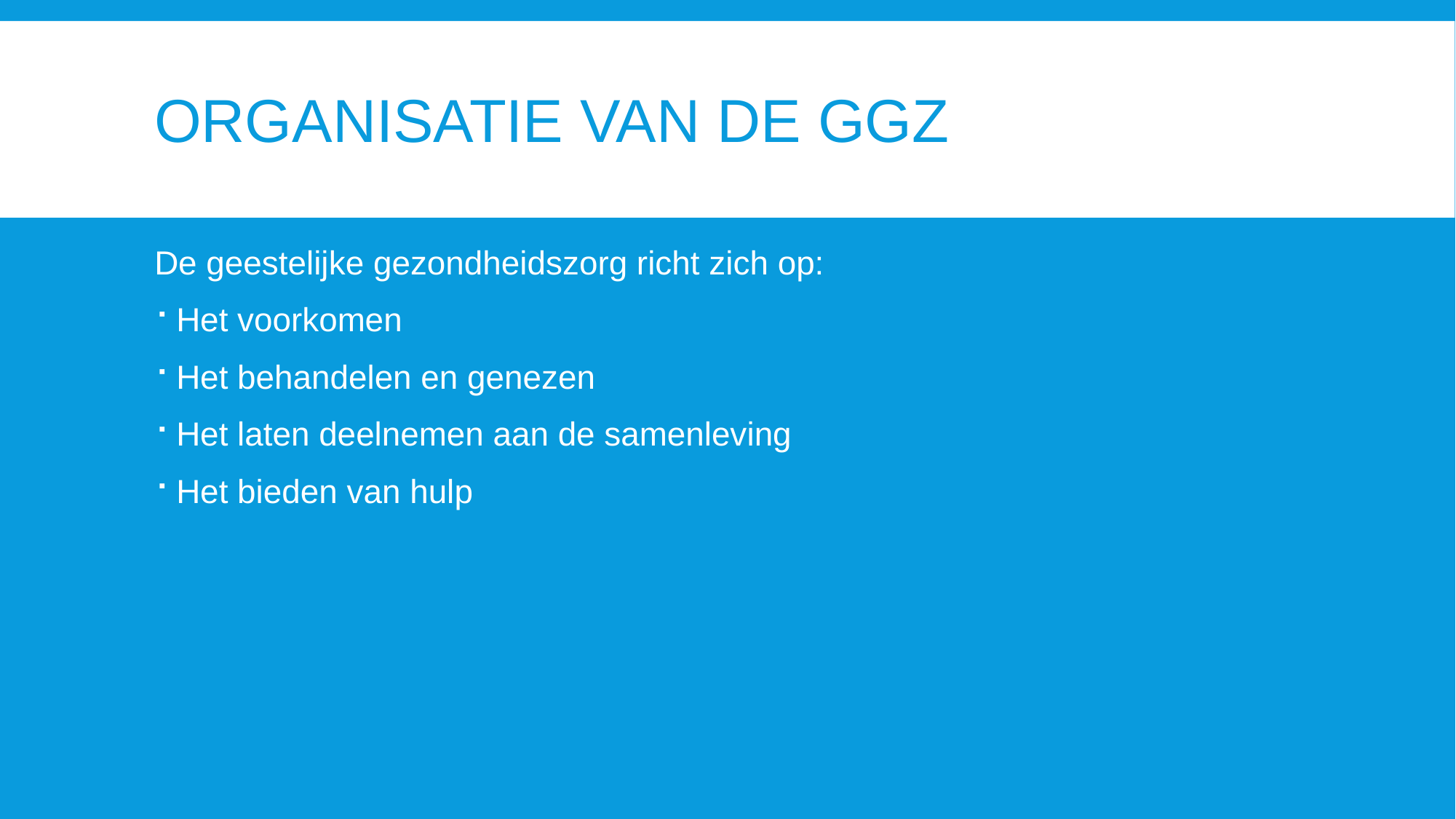

# Organisatie van de GGZ
De geestelijke gezondheidszorg richt zich op:
Het voorkomen
Het behandelen en genezen
Het laten deelnemen aan de samenleving
Het bieden van hulp